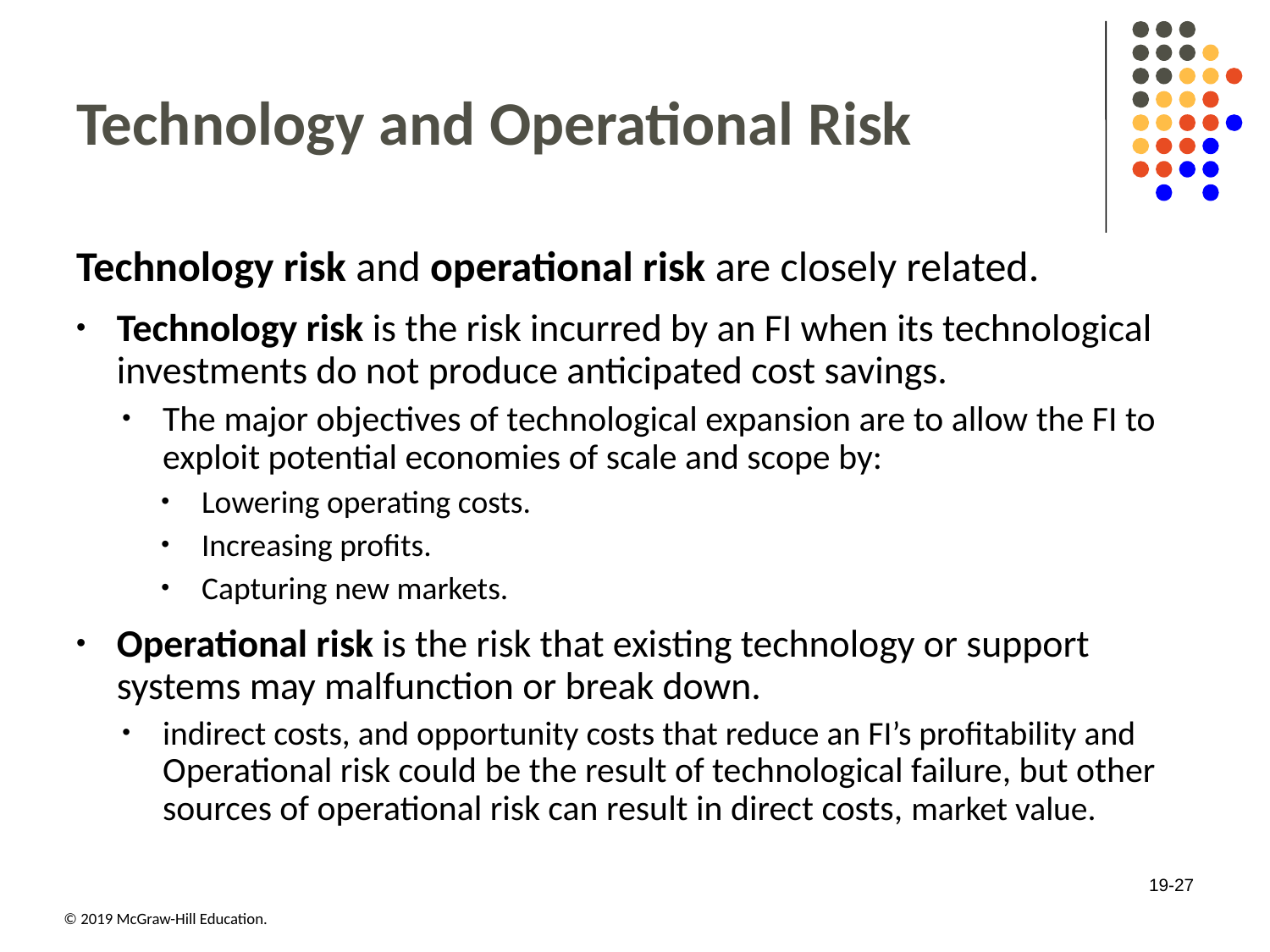

# Technology and Operational Risk
Technology risk and operational risk are closely related.
Technology risk is the risk incurred by an FI when its technological investments do not produce anticipated cost savings.
The major objectives of technological expansion are to allow the FI to exploit potential economies of scale and scope by:
Lowering operating costs.
Increasing profits.
Capturing new markets.
Operational risk is the risk that existing technology or support systems may malfunction or break down.
indirect costs, and opportunity costs that reduce an FI’s profitability and Operational risk could be the result of technological failure, but other sources of operational risk can result in direct costs, market value.
19-27